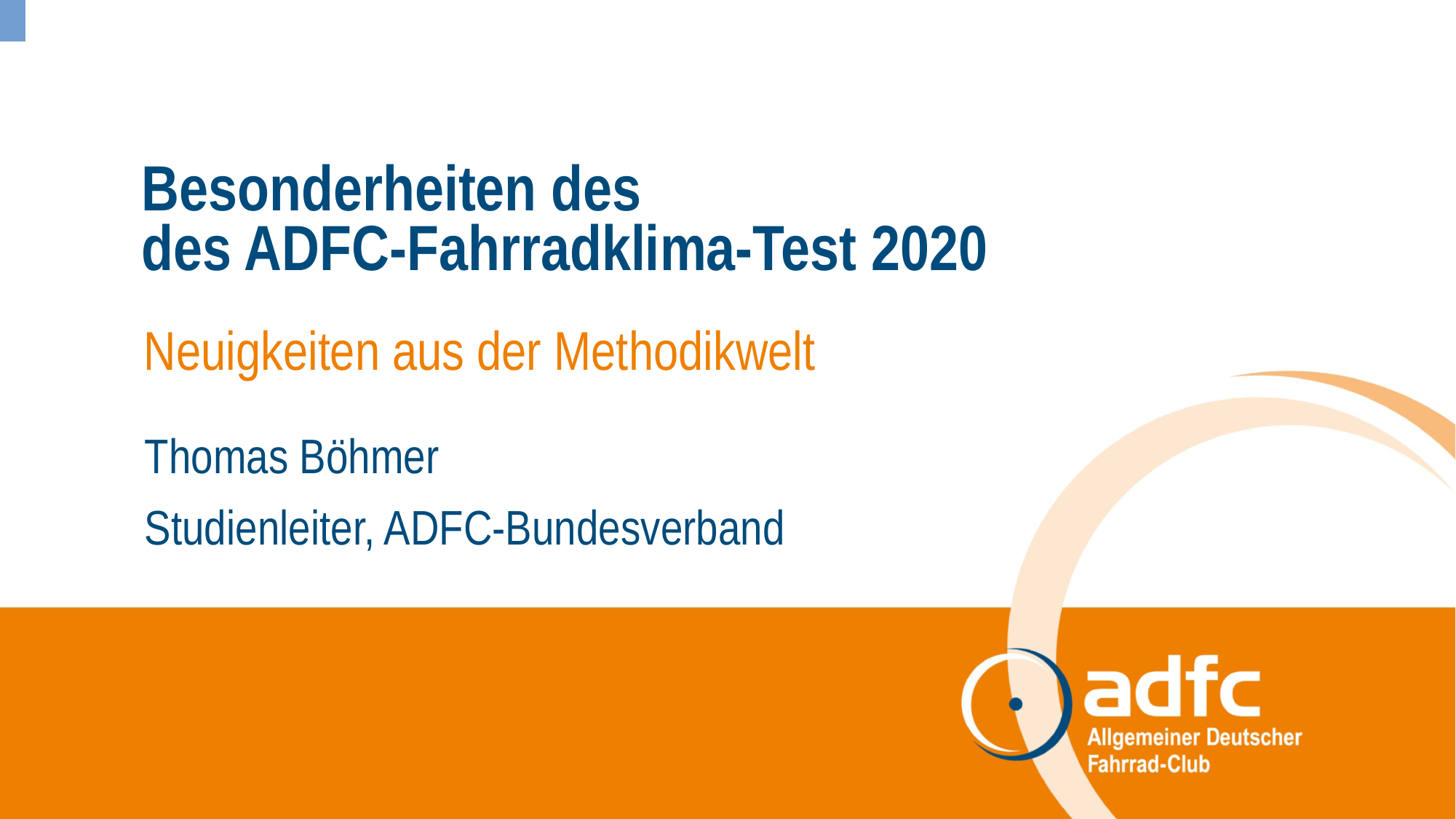

# Besonderheiten des des ADFC-Fahrradklima-Test 2020
Neuigkeiten aus der Methodikwelt
Thomas Böhmer
Studienleiter, ADFC-Bundesverband